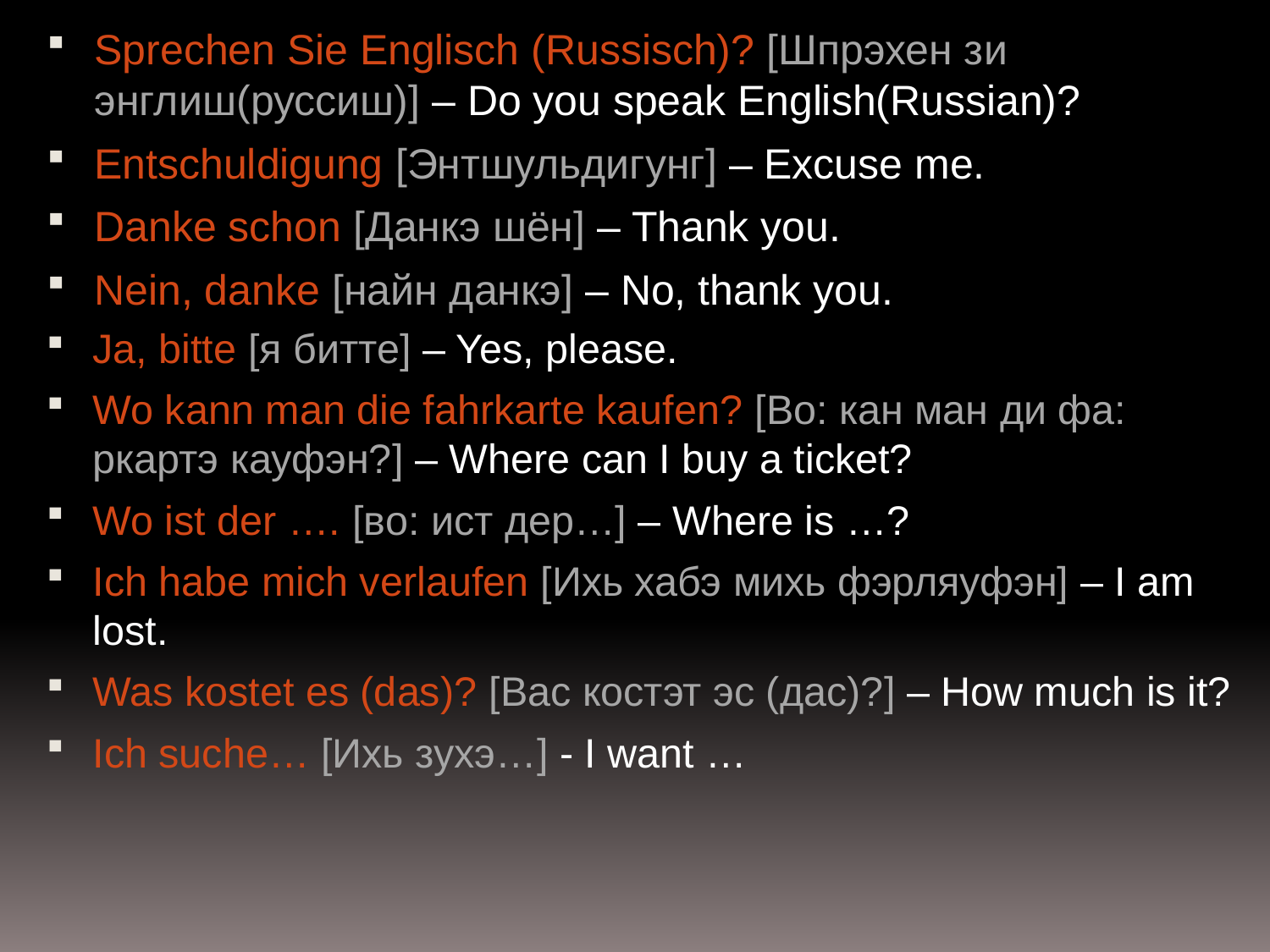

Sprechen Sie Englisch (Russisch)? [Шпрэхен зи энглиш(руссиш)] – Do you speak English(Russian)?
Entschuldigung [Энтшульдигунг] – Excuse me.
Danke schon [Данкэ шён] – Thank you.
Nein, danke [найн данкэ] – No, thank you.

#
Ja, bitte [я битте] – Yes, please.
Wo kann man die fahrkarte kaufen? [Во: кан ман ди фа: ркартэ кауфэн?] – Where can I buy a ticket?
Wo ist der …. [во: ист дер…] – Where is …?
Ich habe mich verlaufen [Ихь хабэ михь фэрляуфэн] – I am lost.
Was kostet es (das)? [Вас костэт эс (дас)?] – How much is it?
Ich suche… [Ихь зухэ…] - I want …